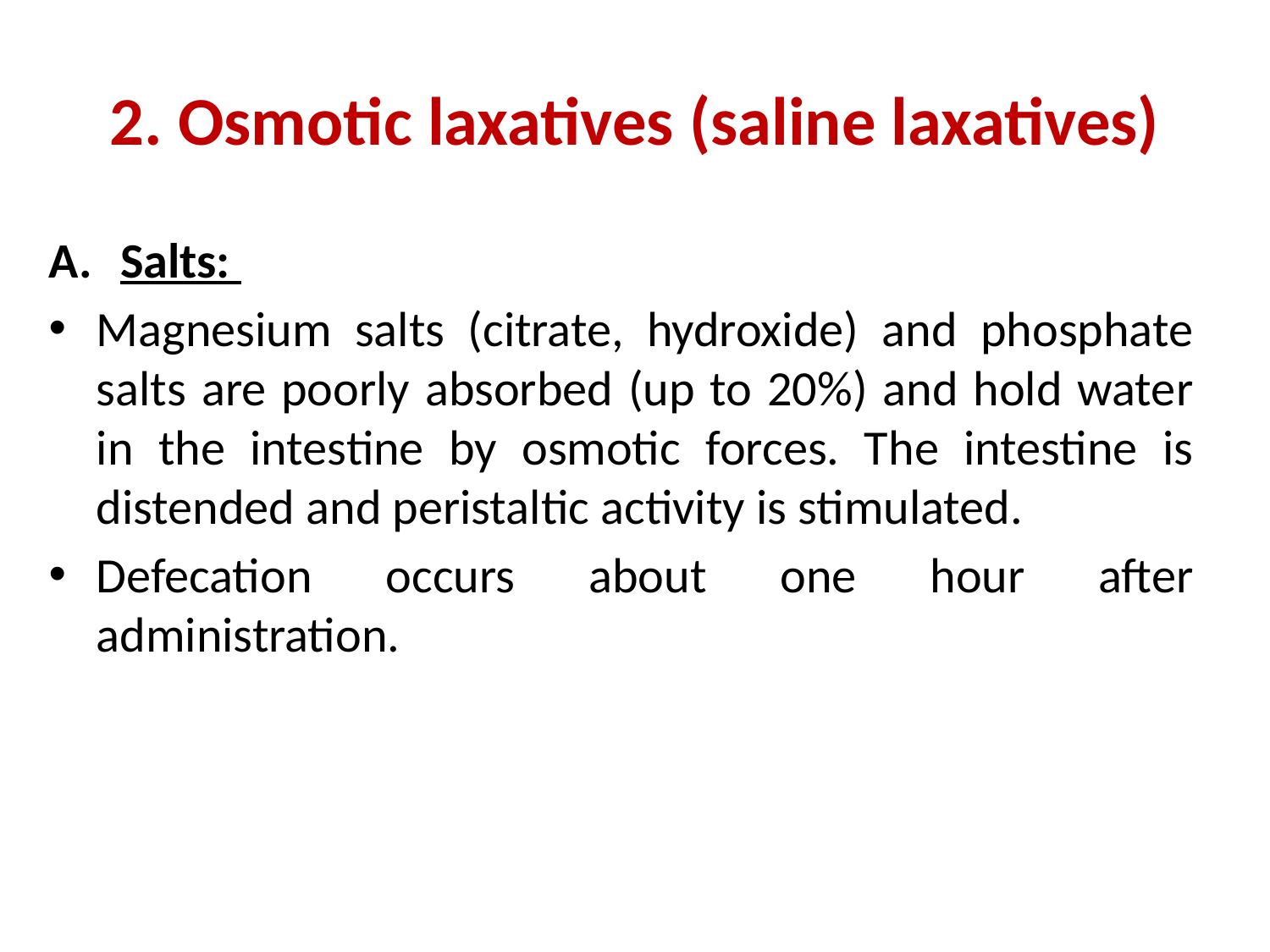

# 2. Osmotic laxatives (saline laxatives)
Salts:
Magnesium salts (citrate, hydroxide) and phosphate salts are poorly absorbed (up to 20%) and hold water in the intestine by osmotic forces. The intestine is distended and peristaltic activity is stimulated.
Defecation occurs about one hour after administration.